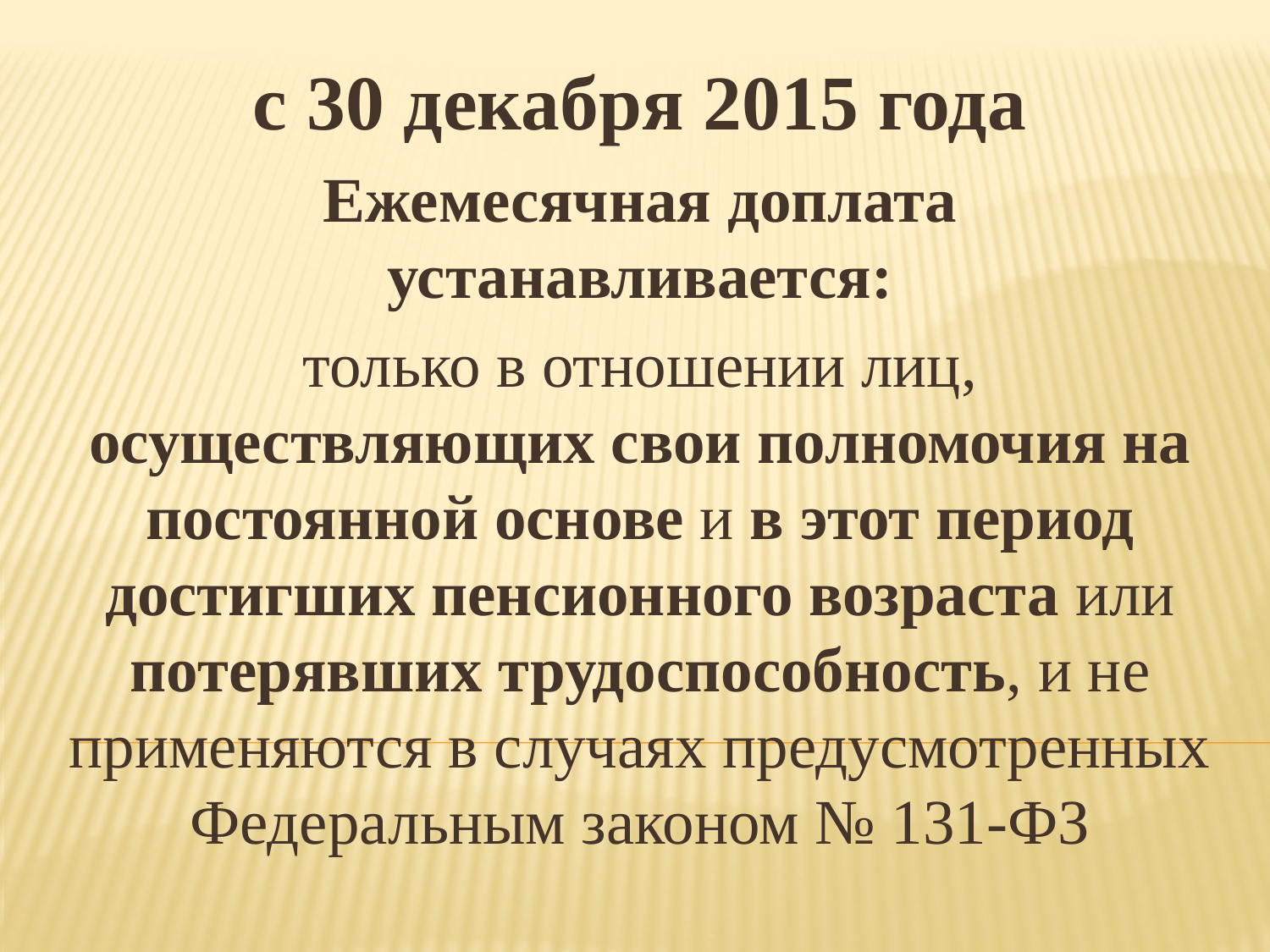

с 30 декабря 2015 года
Ежемесячная доплата устанавливается:
только в отношении лиц, осуществляющих свои полномочия на постоянной основе и в этот период достигших пенсионного возраста или потерявших трудоспособность, и не применяются в случаях предусмотренных Федеральным законом № 131-ФЗ